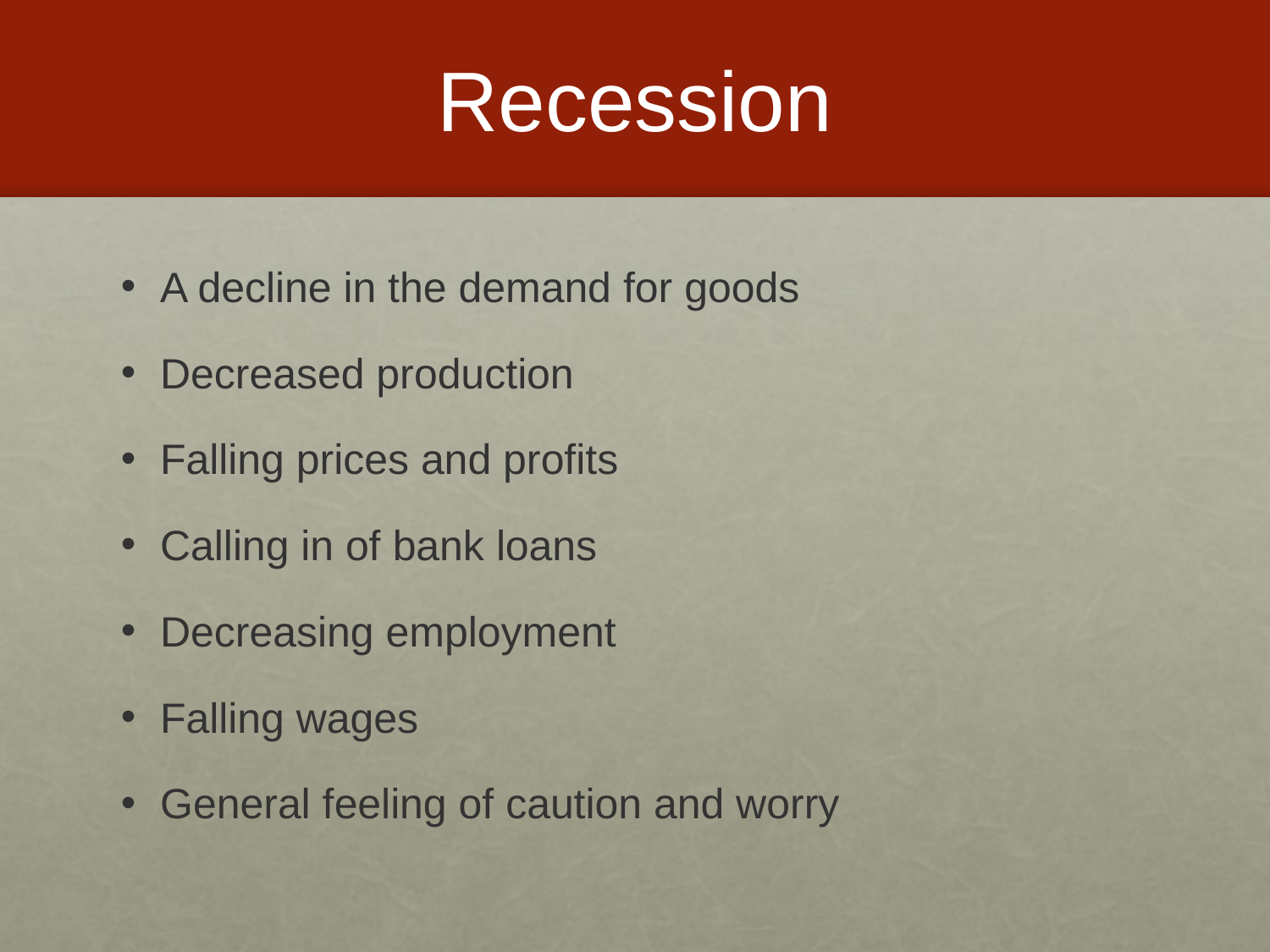

# Recession
A decline in the demand for goods
Decreased production
Falling prices and profits
Calling in of bank loans
Decreasing employment
Falling wages
General feeling of caution and worry